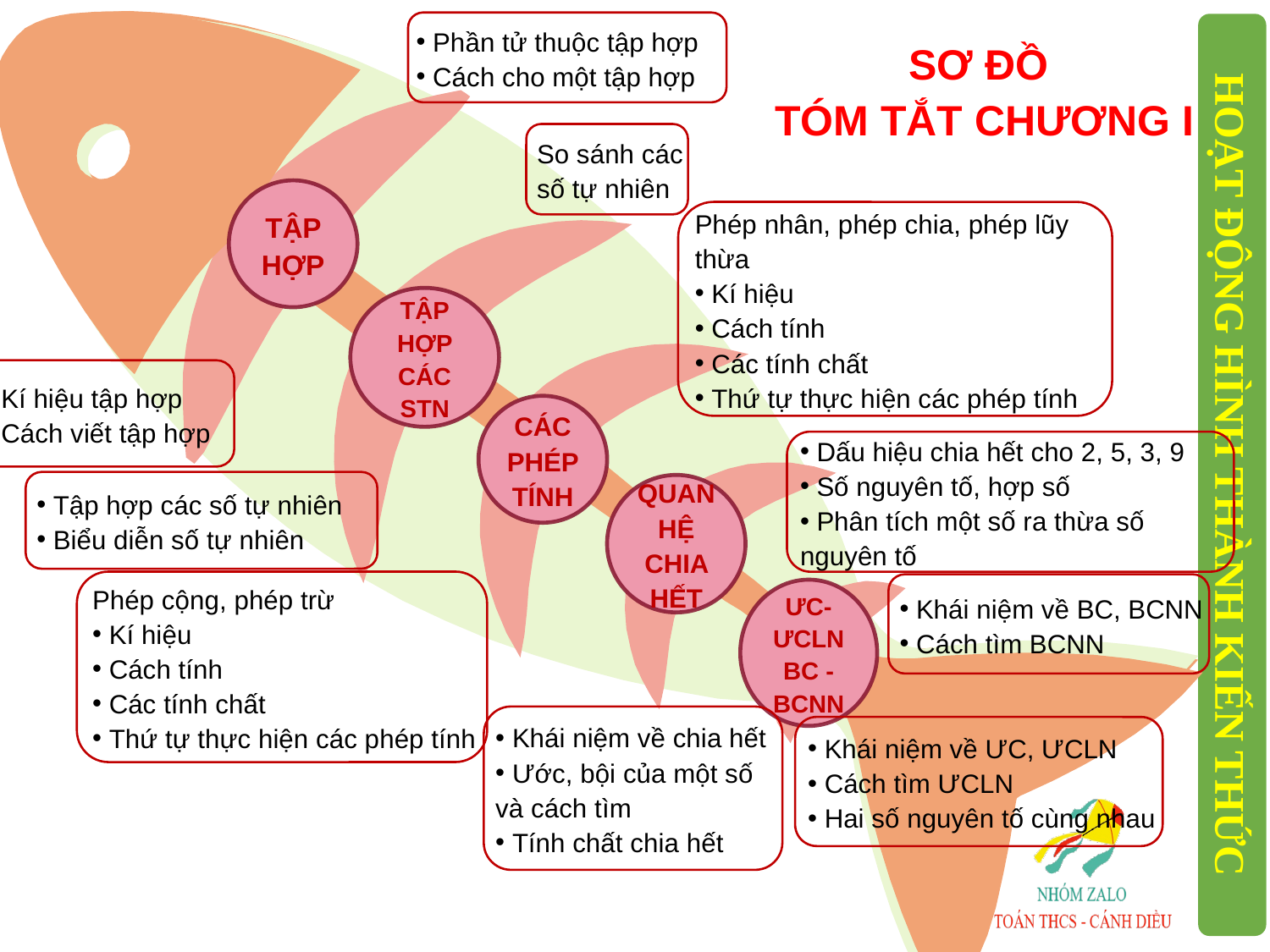

Phần tử thuộc tập hợp
 Cách cho một tập hợp
SƠ ĐỒ
TÓM TẮT CHƯƠNG I
So sánh các số tự nhiên

TẬP HỢP
Phép nhân, phép chia, phép lũy thừa
 Kí hiệu
 Cách tính
 Các tính chất
 Thứ tự thực hiện các phép tính

TẬP HỢP CÁC STN

 Kí hiệu tập hợp
 Cách viết tập hợp
CÁC PHÉP TÍNH
 Dấu hiệu chia hết cho 2, 5, 3, 9
 Số nguyên tố, hợp số
 Phân tích một số ra thừa số nguyên tố
HOẠT ĐỘNG HÌNH THÀNH KIẾN THỨC
 Tập hợp các số tự nhiên
 Biểu diễn số tự nhiên
QUAN HỆ CHIA HẾT
Phép cộng, phép trừ
 Kí hiệu
 Cách tính
 Các tính chất
 Thứ tự thực hiện các phép tính
 Khái niệm về BC, BCNN
 Cách tìm BCNN
ƯC-ƯCLN
BC - BCNN
 Khái niệm về chia hết
 Ước, bội của một số và cách tìm
 Tính chất chia hết
 Khái niệm về ƯC, ƯCLN
 Cách tìm ƯCLN
 Hai số nguyên tố cùng nhau